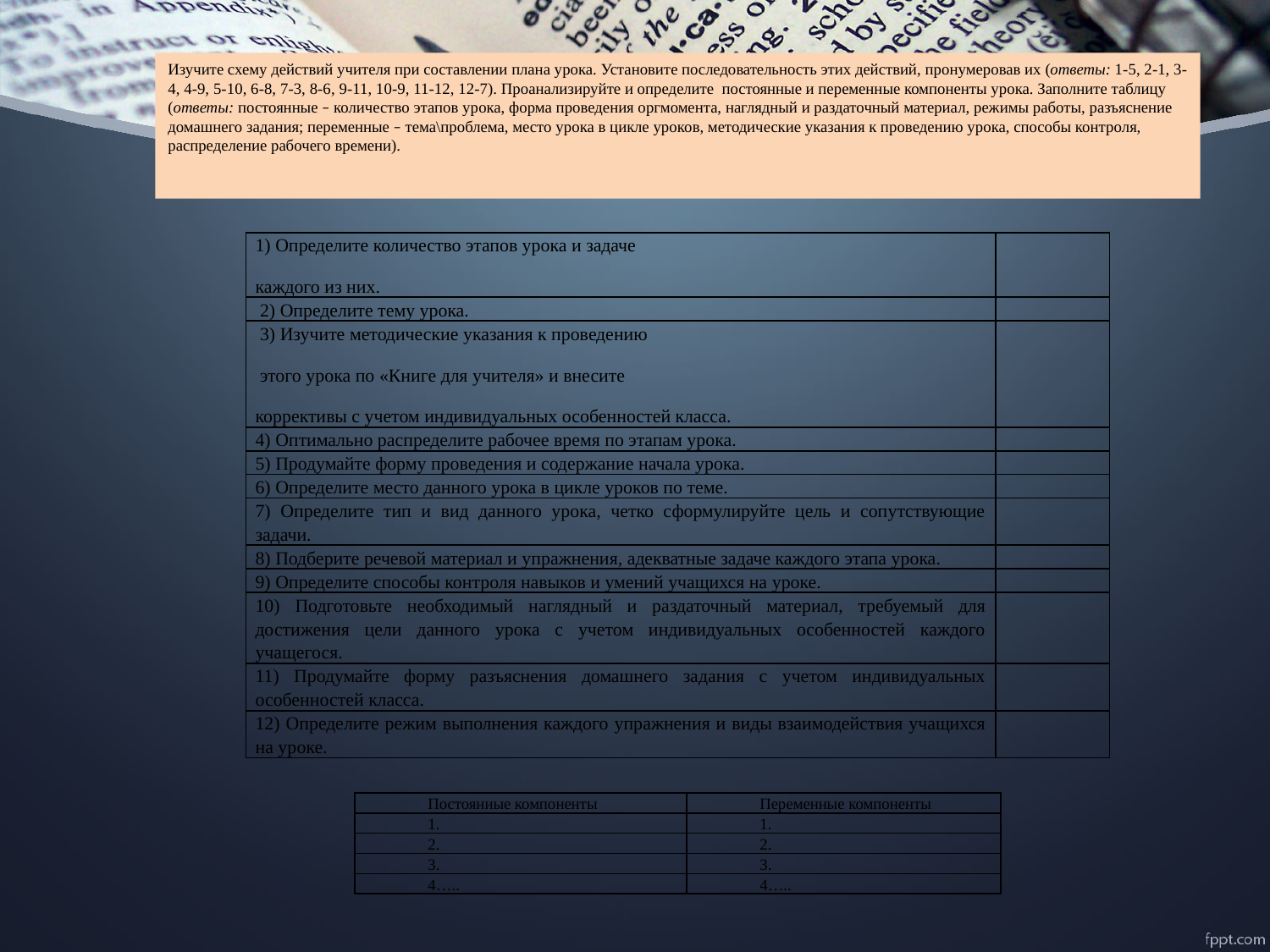

Изучите схему действий учителя при составлении плана урока. Установите последовательность этих действий, пронумеровав их (ответы: 1-5, 2-1, 3-4, 4-9, 5-10, 6-8, 7-3, 8-6, 9-11, 10-9, 11-12, 12-7). Проанализируйте и определите  постоянные и переменные компоненты урока. Заполните таблицу (ответы: постоянные – количество этапов урока, форма проведения оргмомента, наглядный и раздаточный материал, режимы работы, разъяснение домашнего задания; переменные – тема\проблема, место урока в цикле уроков, методические указания к проведению урока, способы контроля, распределение рабочего времени).

#
| 1) Определите количество этапов урока и задаче каждого из них. |  |
| --- | --- |
| 2) Определите тему урока. |  |
| 3) Изучите методические указания к проведению этого урока по «Книге для учителя» и внесите коррективы с учетом индивидуальных особенностей класса. |  |
| 4) Оптимально распределите рабочее время по этапам урока. |  |
| 5) Продумайте форму проведения и содержание начала урока. |  |
| 6) Определите место данного урока в цикле уроков по теме. |  |
| 7) Определите тип и вид данного урока, четко сформулируйте цель и сопутствующие задачи. |  |
| 8) Подберите речевой материал и упражнения, адекватные задаче каждого этапа урока. |  |
| 9) Определите способы контроля навыков и умений учащихся на уроке. |  |
| 10) Подготовьте необходимый наглядный и раздаточный материал, требуемый для достижения цели данного урока с учетом индивидуальных особенностей каждого учащегося. |  |
| 11) Продумайте форму разъяснения домашнего задания с учетом индивидуальных особенностей класса. |  |
| 12) Определите режим выполнения каждого упражнения и виды взаимодействия учащихся на уроке. |  |
| Постоянные компоненты | Переменные компоненты |
| --- | --- |
| 1. | 1. |
| 2. | 2. |
| 3. | 3. |
| 4….. | 4….. |